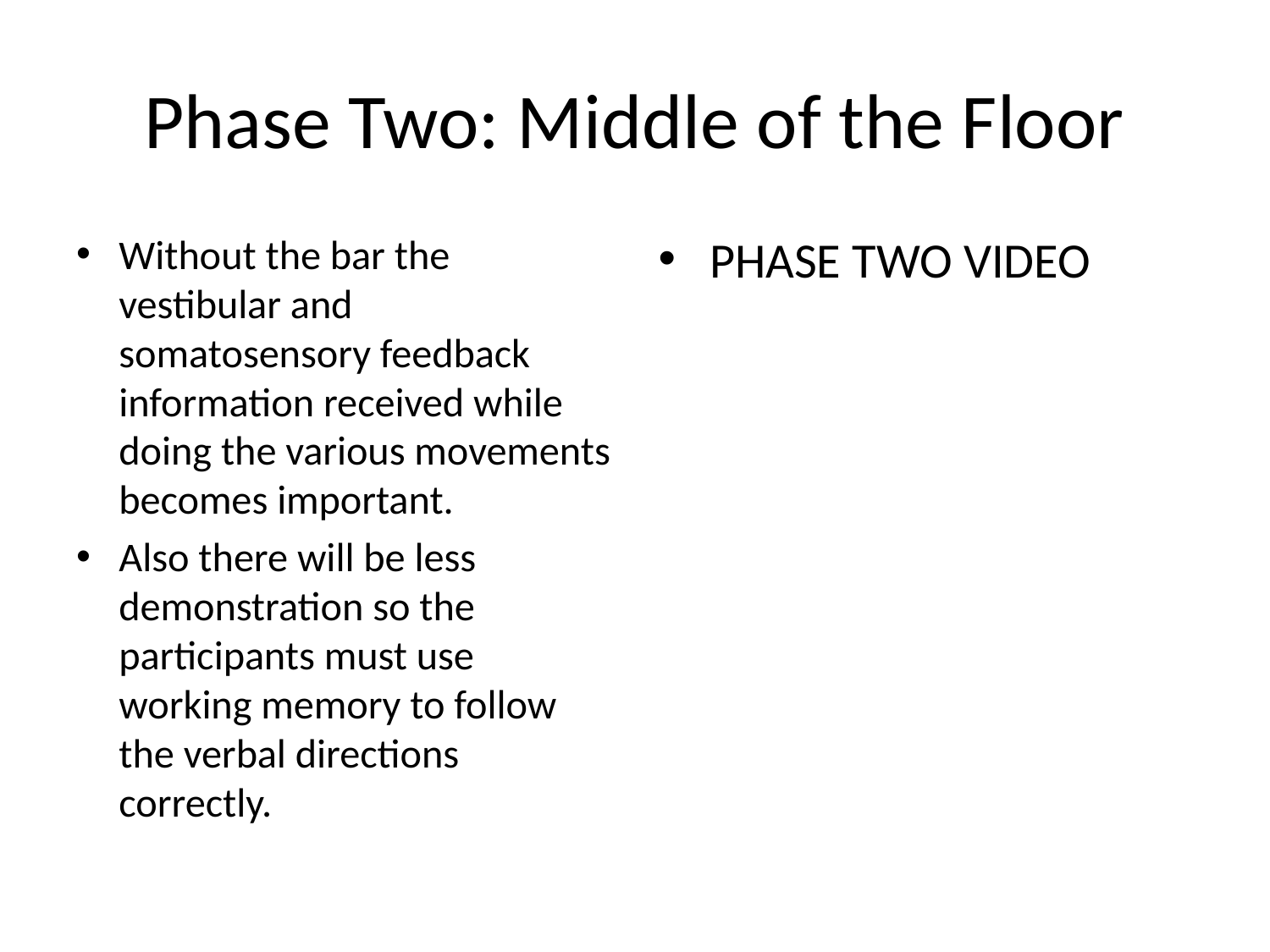

# Phase Two: Middle of the Floor
Without the bar the vestibular and somatosensory feedback information received while doing the various movements becomes important.
Also there will be less demonstration so the participants must use working memory to follow the verbal directions correctly.
PHASE TWO VIDEO